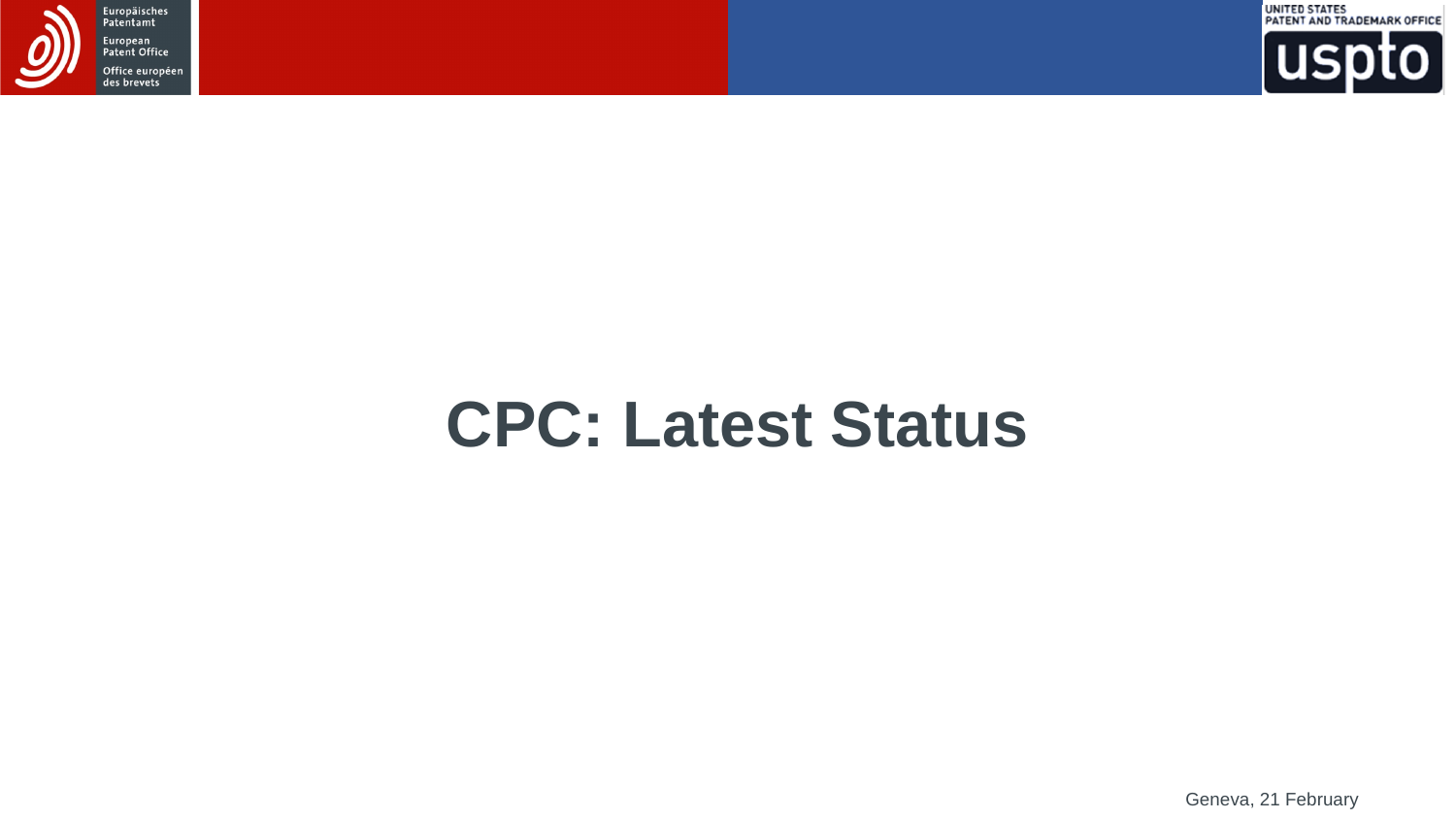

CPC: Latest Status
Geneva, 21 February 2017